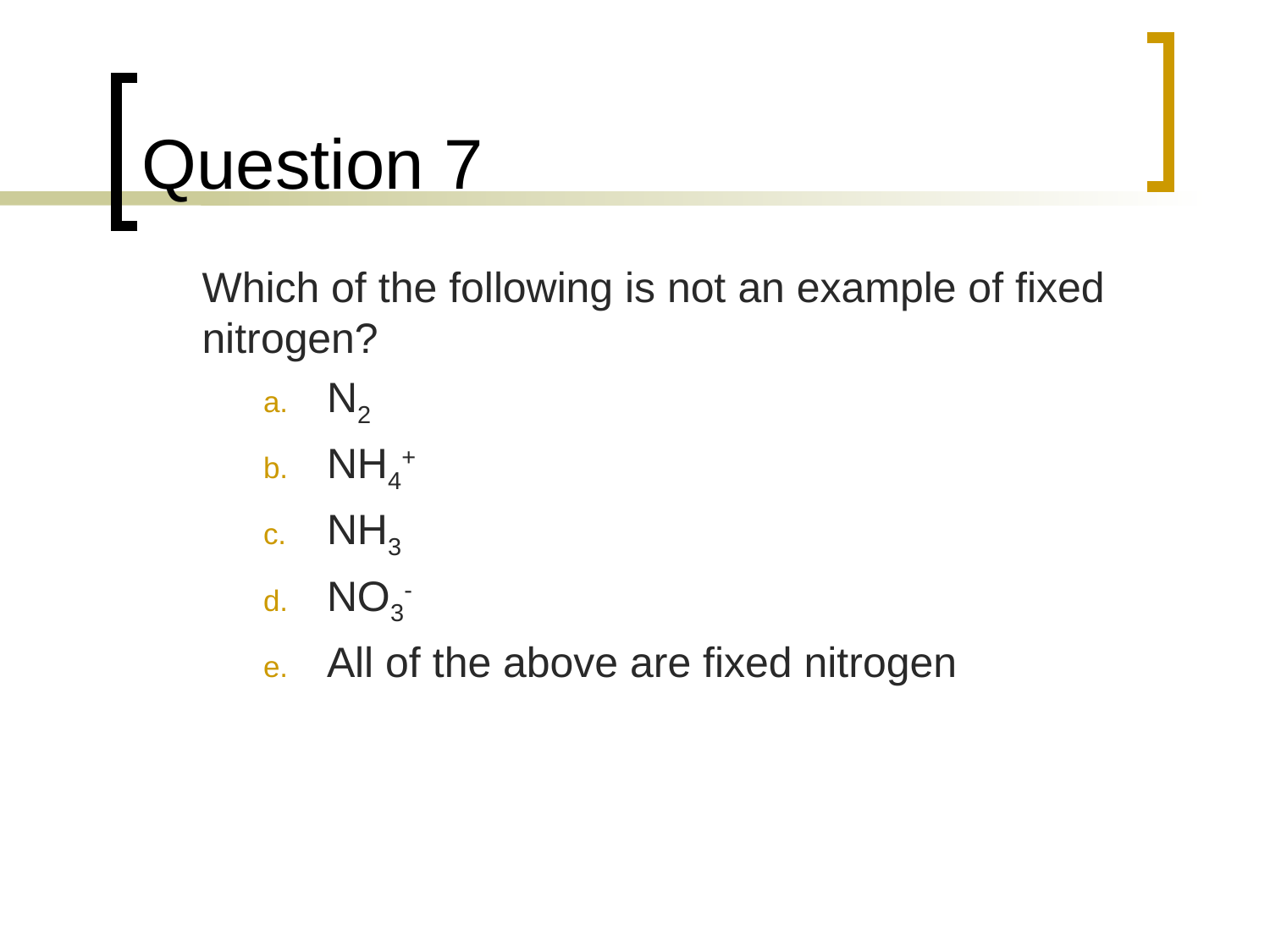

# Question 7
	Which of the following is not an example of fixed nitrogen?
N2
NH4+
NH3
NO3-
All of the above are fixed nitrogen